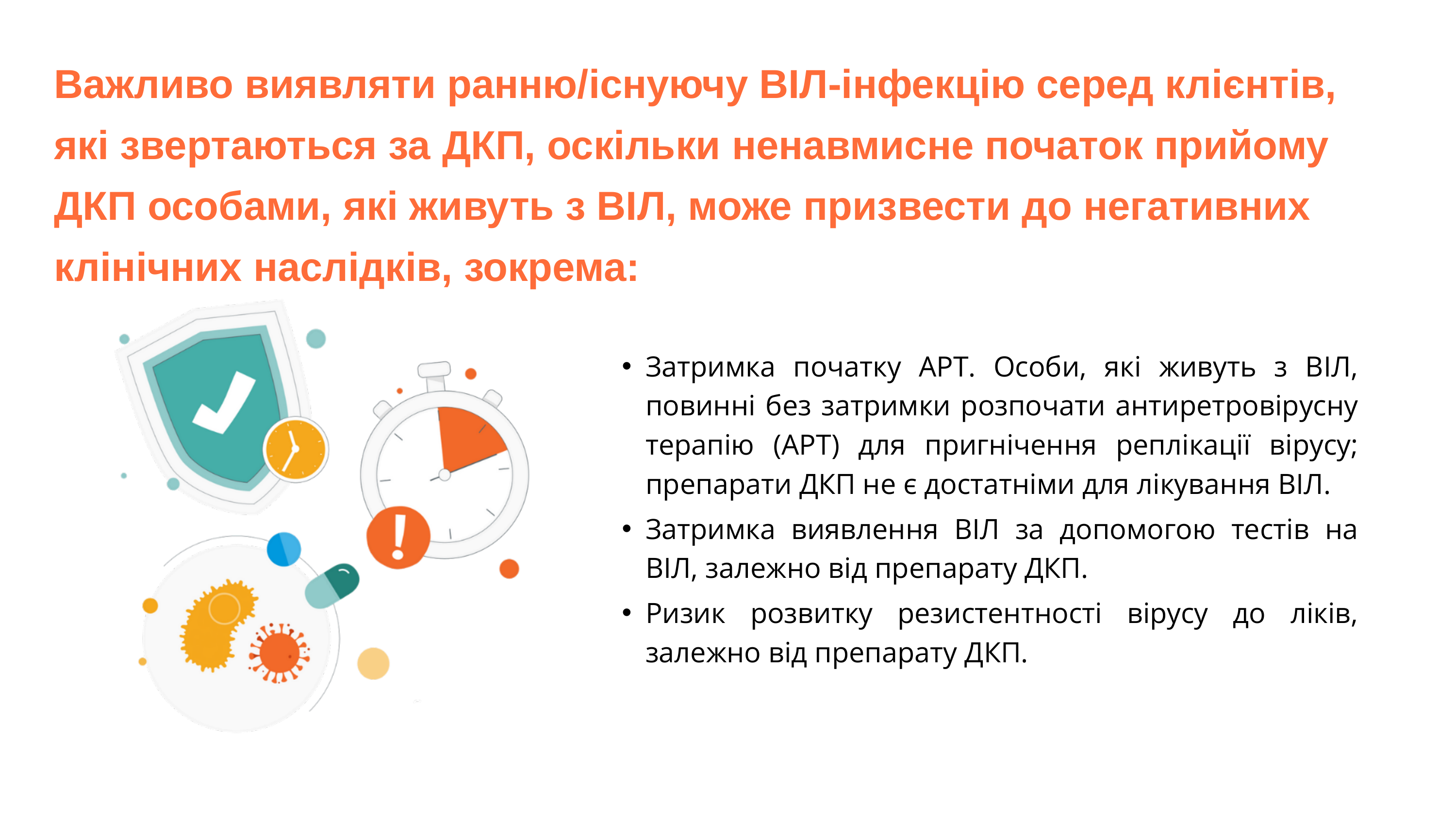

Важливо виявляти ранню/існуючу ВІЛ-інфекцію серед клієнтів, які звертаються за ДКП, оскільки ненавмисне початок прийому ДКП особами, які живуть з ВІЛ, може призвести до негативних клінічних наслідків, зокрема:

Затримка початку АРТ. Особи, які живуть з ВІЛ, повинні без затримки розпочати антиретровірусну терапію (АРТ) для пригнічення реплікації вірусу; препарати ДКП не є достатніми для лікування ВІЛ.
Затримка виявлення ВІЛ за допомогою тестів на ВІЛ, залежно від препарату ДКП.
Ризик розвитку резистентності вірусу до ліків, залежно від препарату ДКП.